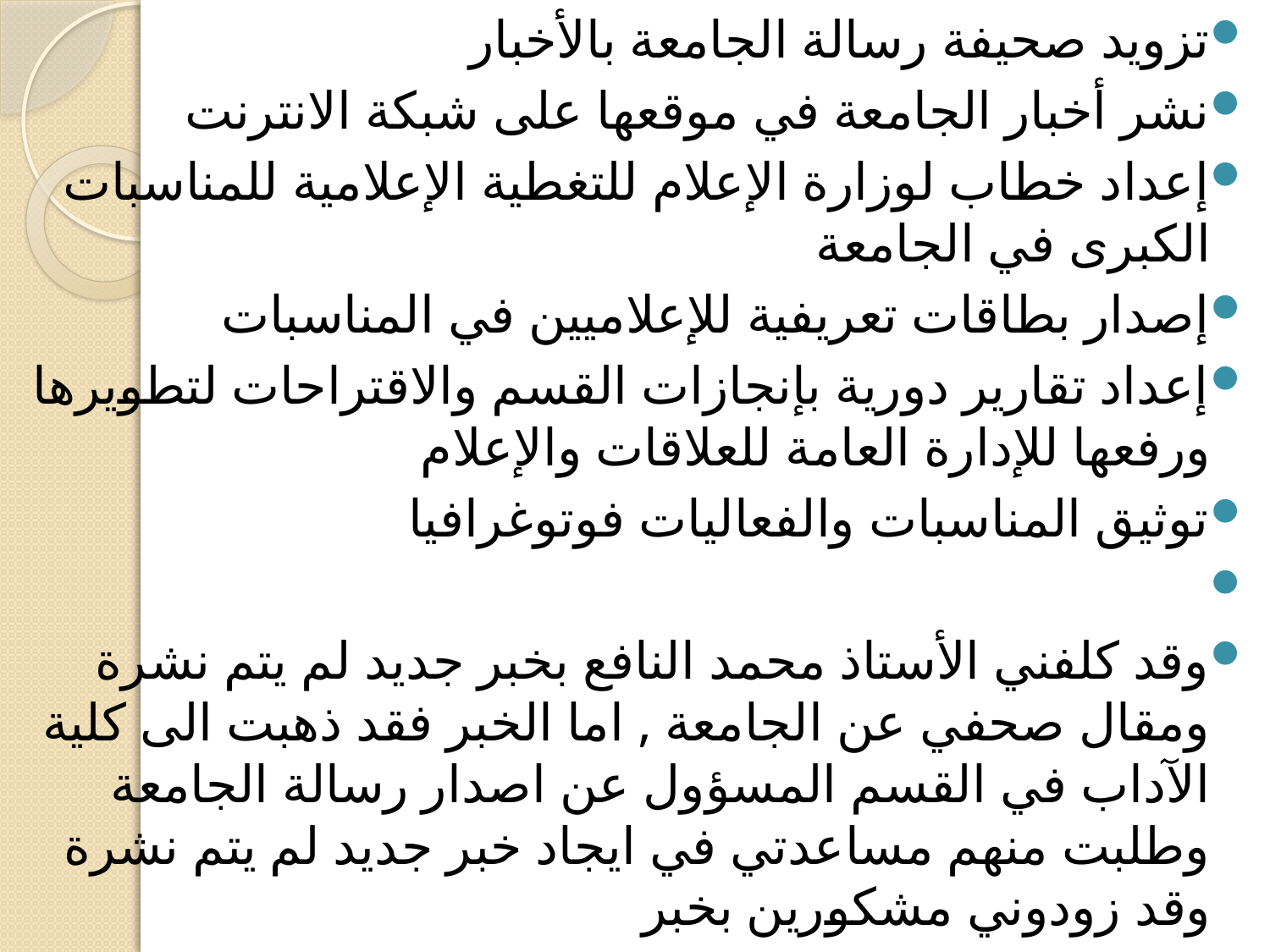

تزويد صحيفة رسالة الجامعة بالأخبار
نشر أخبار الجامعة في موقعها على شبكة الانترنت
إعداد خطاب لوزارة الإعلام للتغطية الإعلامية للمناسبات الكبرى في الجامعة
إصدار بطاقات تعريفية للإعلاميين في المناسبات
إعداد تقارير دورية بإنجازات القسم والاقتراحات لتطويرها ورفعها للإدارة العامة للعلاقات والإعلام
توثيق المناسبات والفعاليات فوتوغرافيا

وقد كلفني الأستاذ محمد النافع بخبر جديد لم يتم نشرة  ومقال صحفي عن الجامعة , اما الخبر فقد ذهبت الى كلية الآداب في القسم المسؤول عن اصدار رسالة الجامعة وطلبت منهم مساعدتي في ايجاد خبر جديد لم يتم نشرة وقد زودوني مشكورين بخبر